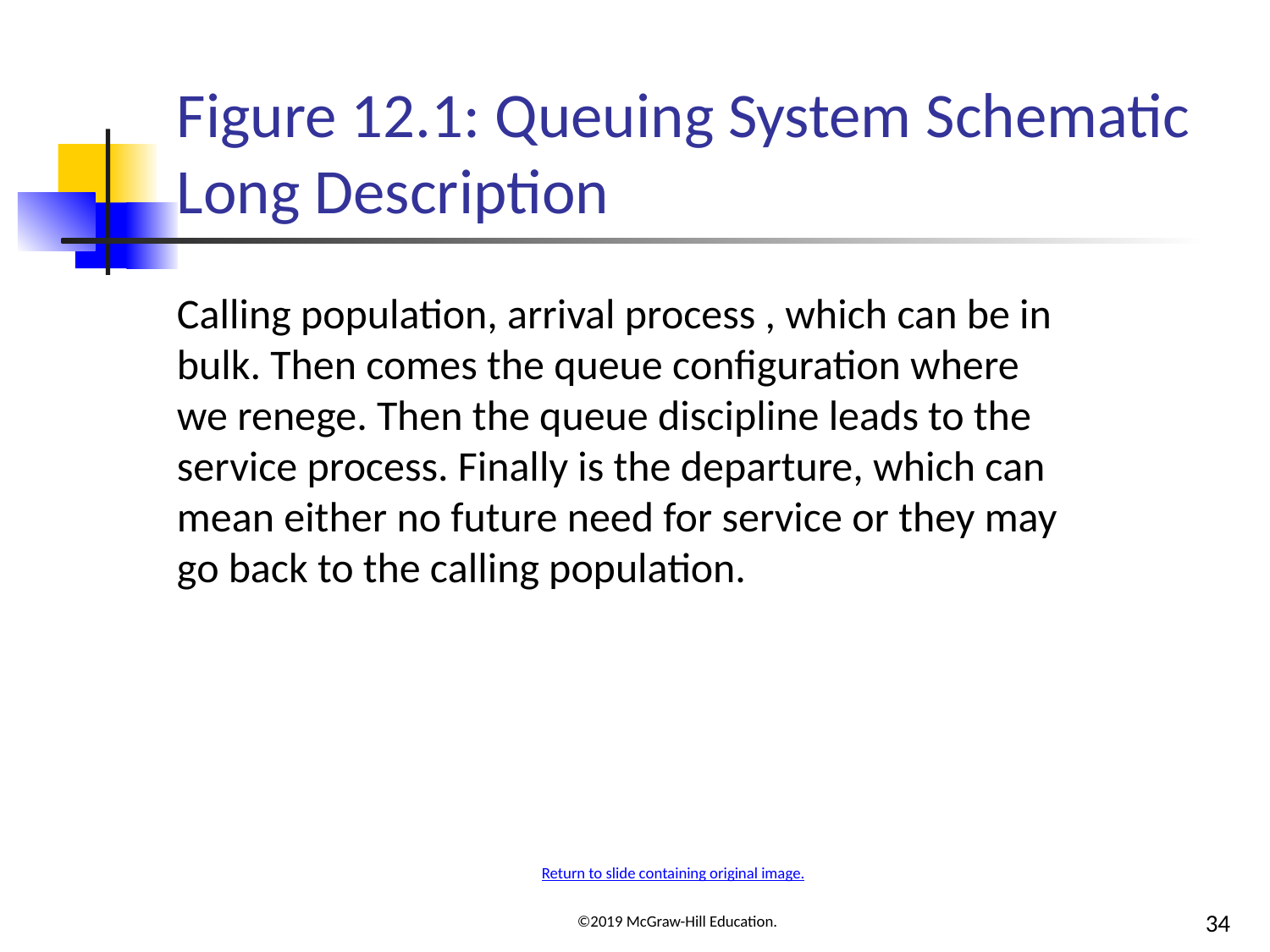

# Figure 12.1: Queuing System Schematic Long Description
Calling population, arrival process , which can be in bulk. Then comes the queue configuration where we renege. Then the queue discipline leads to the service process. Finally is the departure, which can mean either no future need for service or they may go back to the calling population.
Return to slide containing original image.